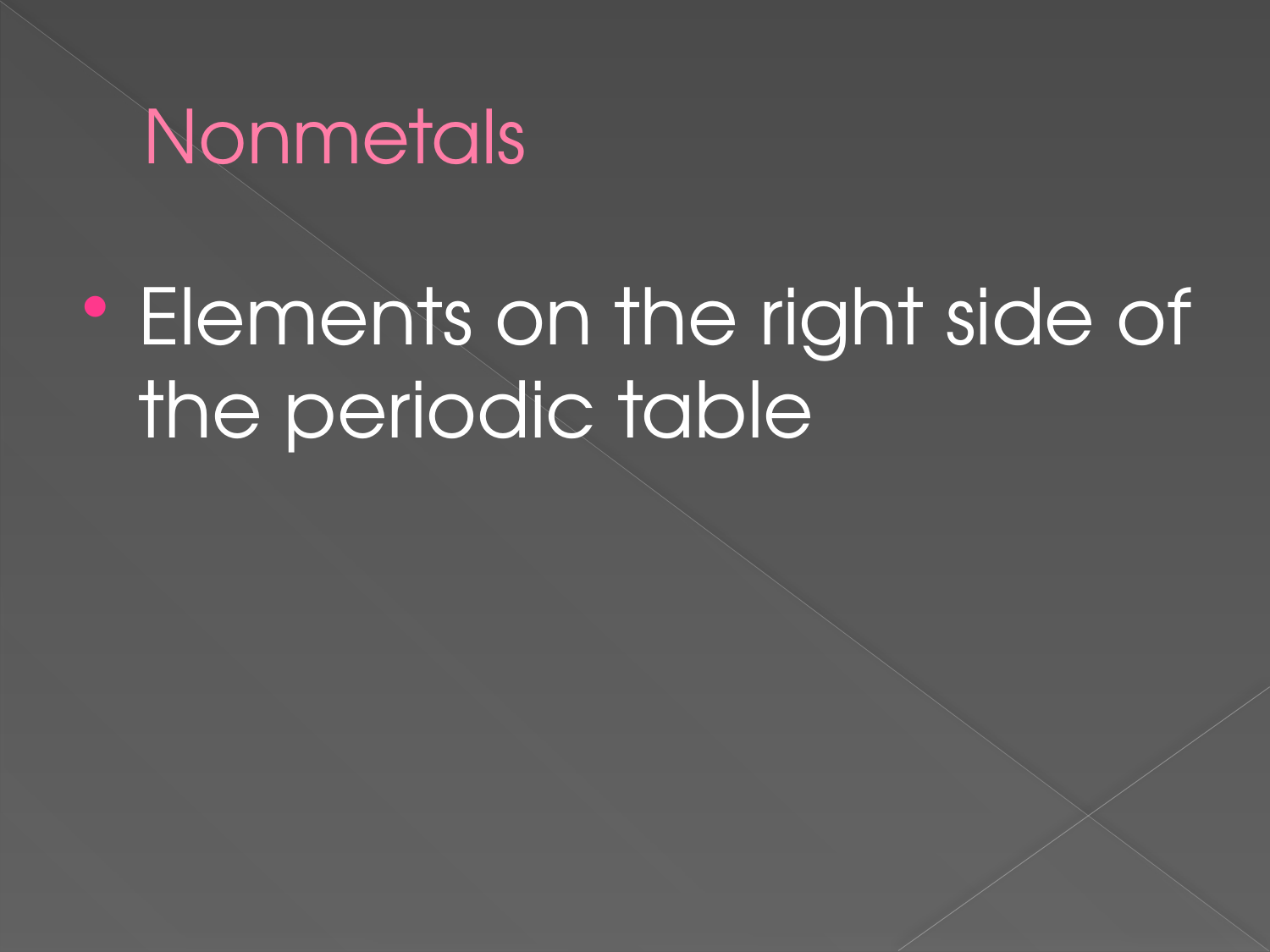

# Nonmetals
Elements on the right side of the periodic table